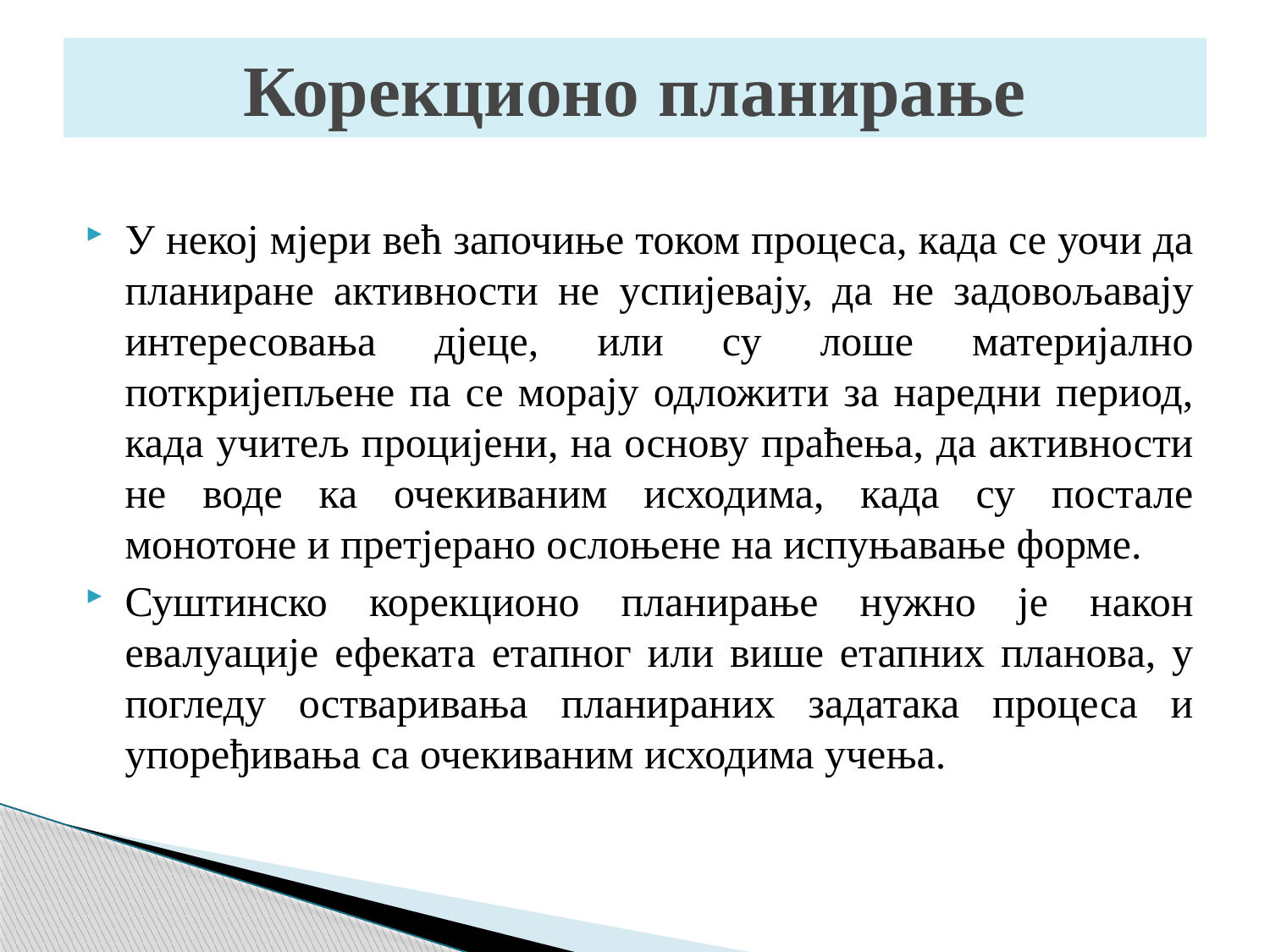

# Корекционо планирање
У некој мјери већ започиње током процеса, када се уочи да планиране активности не успијевају, да не задовољавају интересовања дјеце, или су лоше материјално поткријепљене па се морају одложити за наредни период, када учитељ процијени, на основу праћења, да активности не воде ка очекиваним исходима, када су постале монотоне и претјерано ослоњене на испуњавање форме.
Суштинско корекционо планирање нужно је након евалуације ефеката етапног или више етапних планова, у погледу остваривања планираних задатака процеса и упоређивања са очекиваним исходима учења.